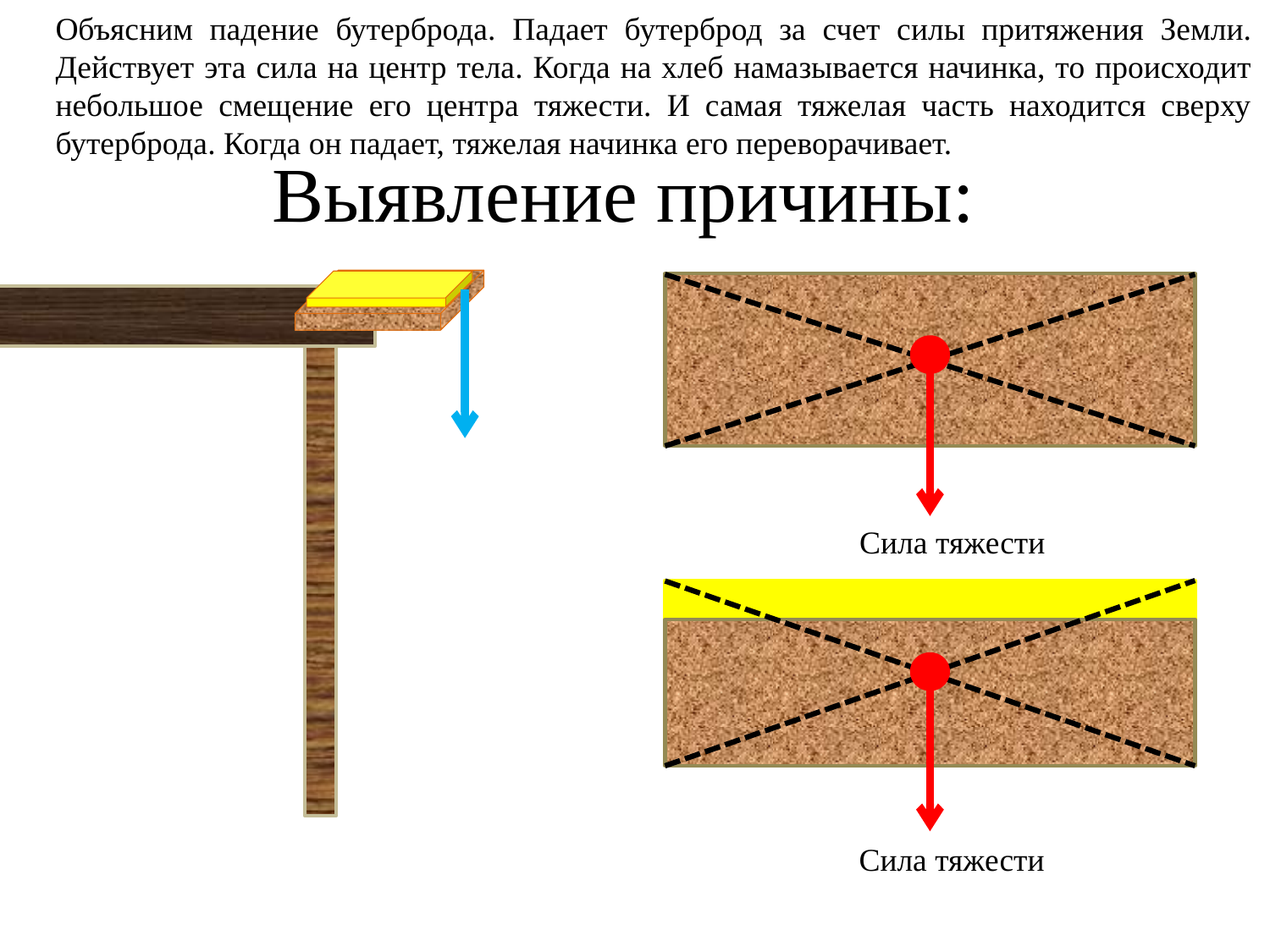

Объясним падение бутерброда. Падает бутерброд за счет силы притяжения Земли. Действует эта сила на центр тела. Когда на хлеб намазывается начинка, то происходит небольшое смещение его центра тяжести. И самая тяжелая часть находится сверху бутерброда. Когда он падает, тяжелая начинка его переворачивает.
# Выявление причины:

Сила тяжести

Сила тяжести